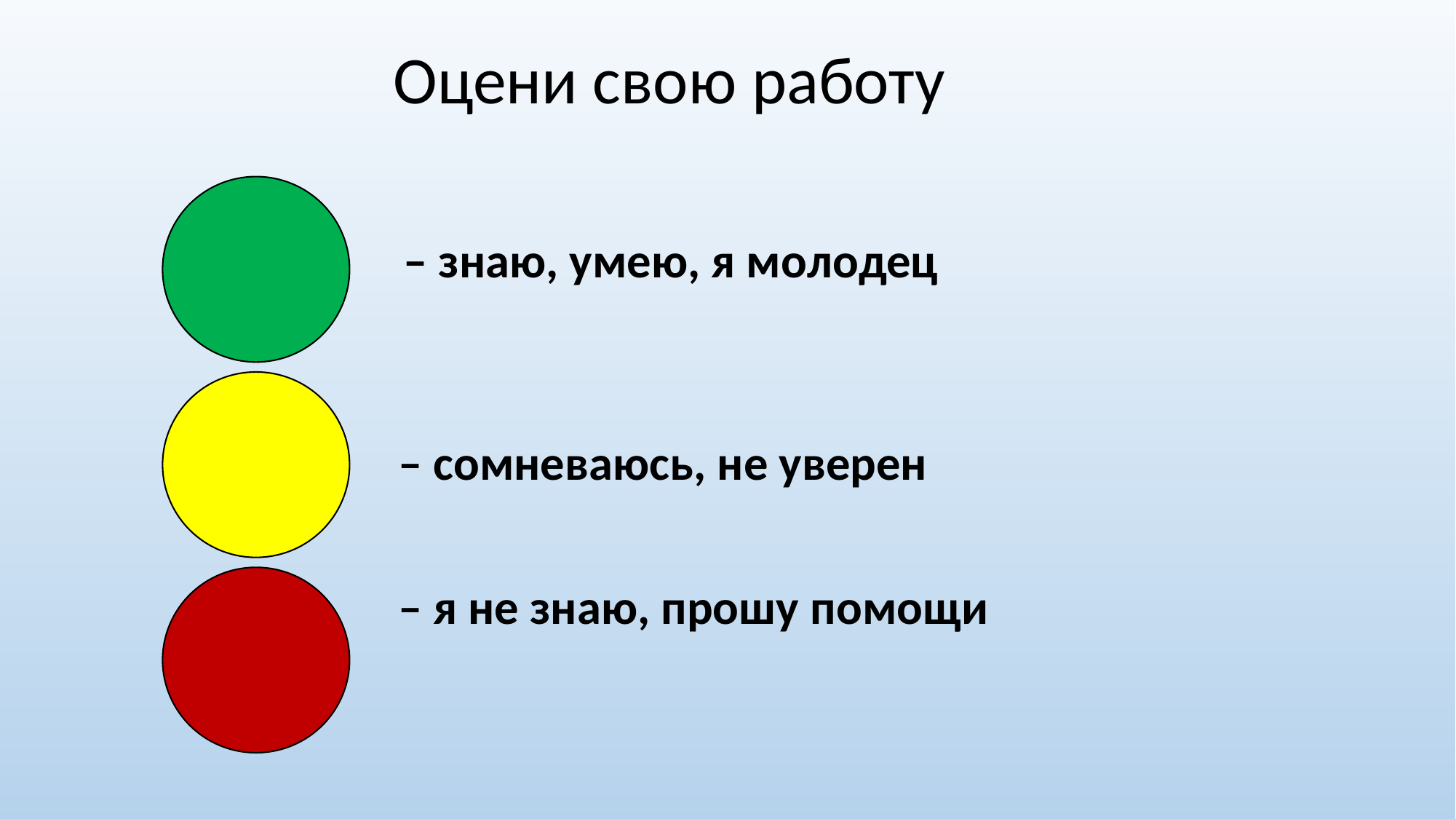

# Оцени свою работу

– знаю, умею, я молодец

– сомневаюсь, не уверен

– я не знаю, прошу помощи